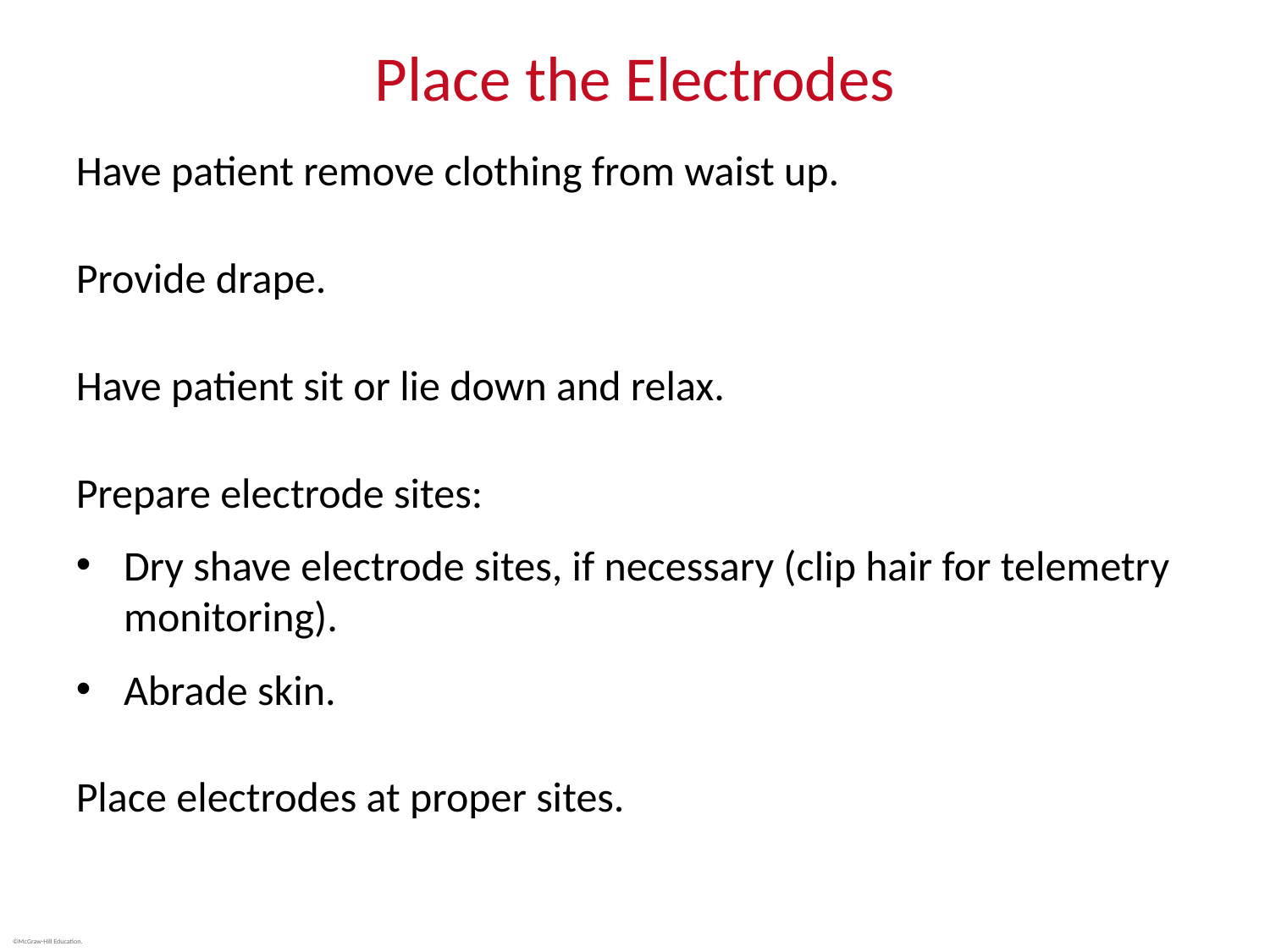

# Place the Electrodes
Have patient remove clothing from waist up.
Provide drape.
Have patient sit or lie down and relax.
Prepare electrode sites:
Dry shave electrode sites, if necessary (clip hair for telemetry monitoring).
Abrade skin.
Place electrodes at proper sites.